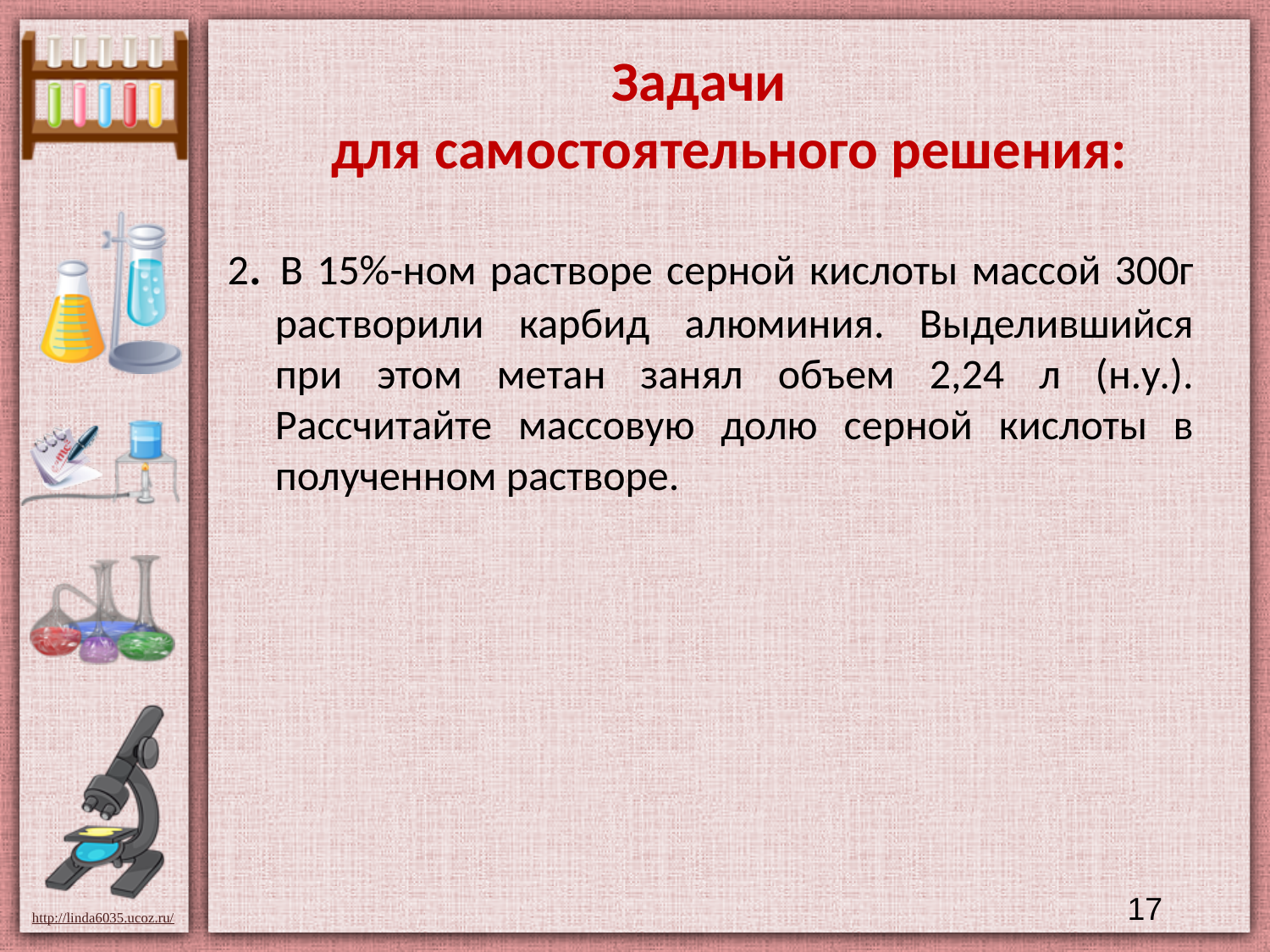

# Задачи для самостоятельного решения:
2. В 15%-ном растворе серной кислоты массой 300г растворили карбид алюминия. Выделившийся при этом метан занял объем 2,24 л (н.у.). Рассчитайте массовую долю серной кислоты в полученном растворе.
17